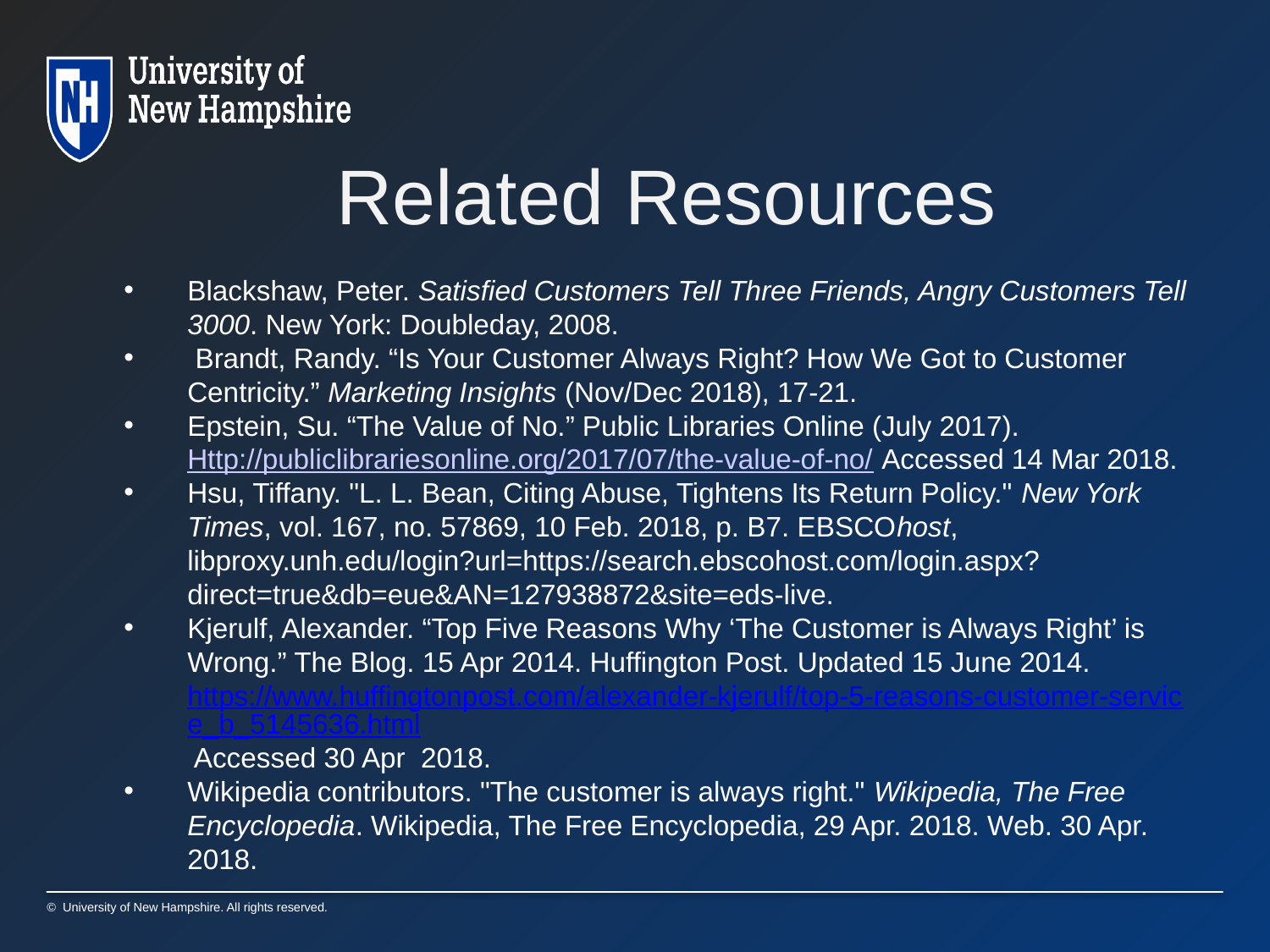

# Related Resources
Blackshaw, Peter. Satisfied Customers Tell Three Friends, Angry Customers Tell 3000. New York: Doubleday, 2008.
 Brandt, Randy. “Is Your Customer Always Right? How We Got to Customer Centricity.” Marketing Insights (Nov/Dec 2018), 17-21.
Epstein, Su. “The Value of No.” Public Libraries Online (July 2017). Http://publiclibrariesonline.org/2017/07/the-value-of-no/ Accessed 14 Mar 2018.
Hsu, Tiffany. "L. L. Bean, Citing Abuse, Tightens Its Return Policy." New York Times, vol. 167, no. 57869, 10 Feb. 2018, p. B7. EBSCOhost, libproxy.unh.edu/login?url=https://search.ebscohost.com/login.aspx?direct=true&db=eue&AN=127938872&site=eds-live.
Kjerulf, Alexander. “Top Five Reasons Why ‘The Customer is Always Right’ is Wrong.” The Blog. 15 Apr 2014. Huffington Post. Updated 15 June 2014. https://www.huffingtonpost.com/alexander-kjerulf/top-5-reasons-customer-service_b_5145636.html Accessed 30 Apr  2018.
Wikipedia contributors. "The customer is always right." Wikipedia, The Free Encyclopedia. Wikipedia, The Free Encyclopedia, 29 Apr. 2018. Web. 30 Apr. 2018.